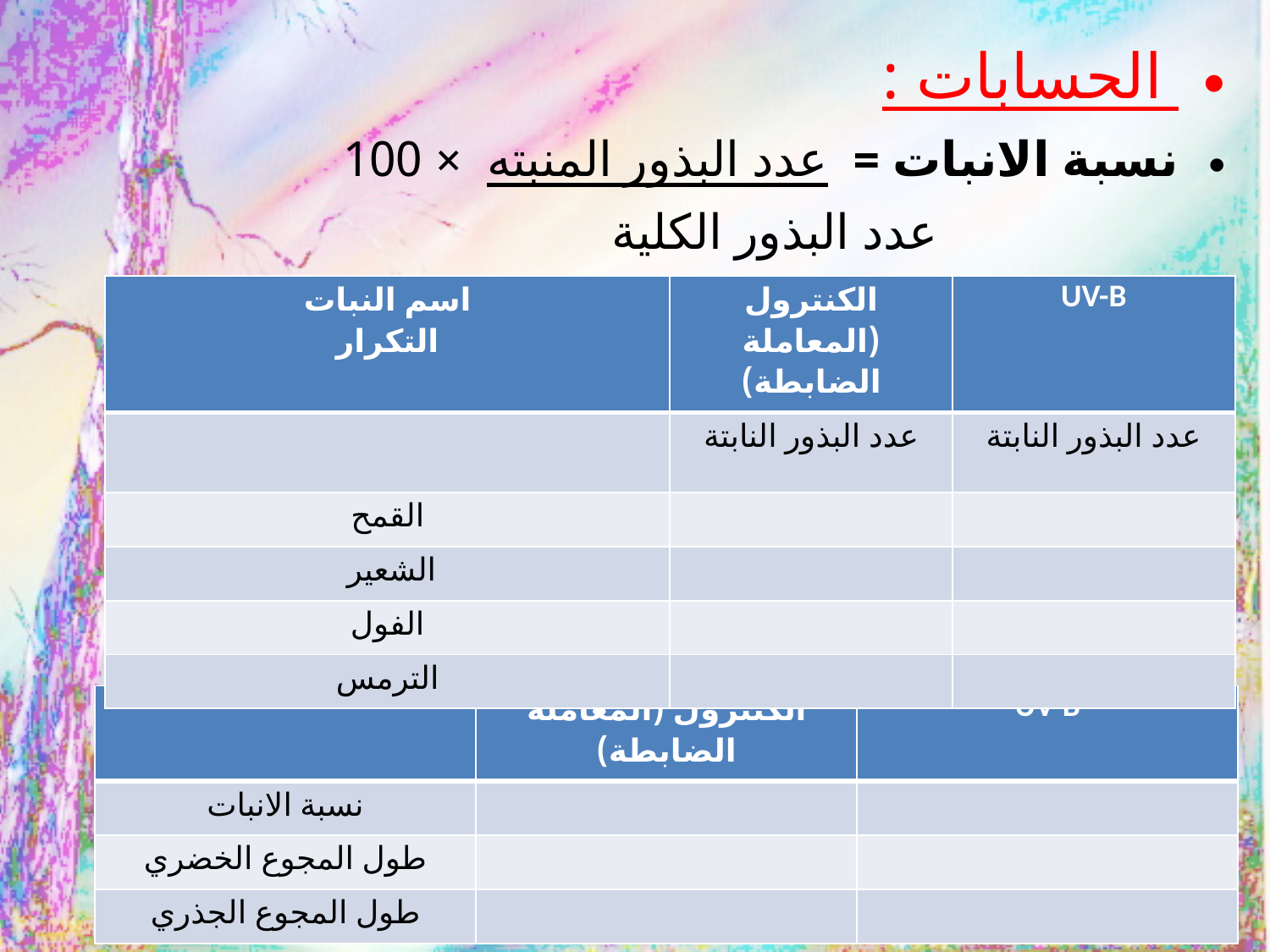

الحسابات :
نسبة الانبات =  عدد البذور المنبته  × 100
                       عدد البذور الكلية

| اسم النبات التكرار | الكنترول (المعاملة الضابطة) | UV-B |
| --- | --- | --- |
|  | عدد البذور النابتة | عدد البذور النابتة |
| القمح |  |  |
| الشعير |  |  |
| الفول |  |  |
| الترمس |  |  |
|  | الكنترول (المعاملة الضابطة) | UV-B |
| --- | --- | --- |
| نسبة الانبات |  |  |
| طول المجوع الخضري |  |  |
| طول المجوع الجذري |  |  |